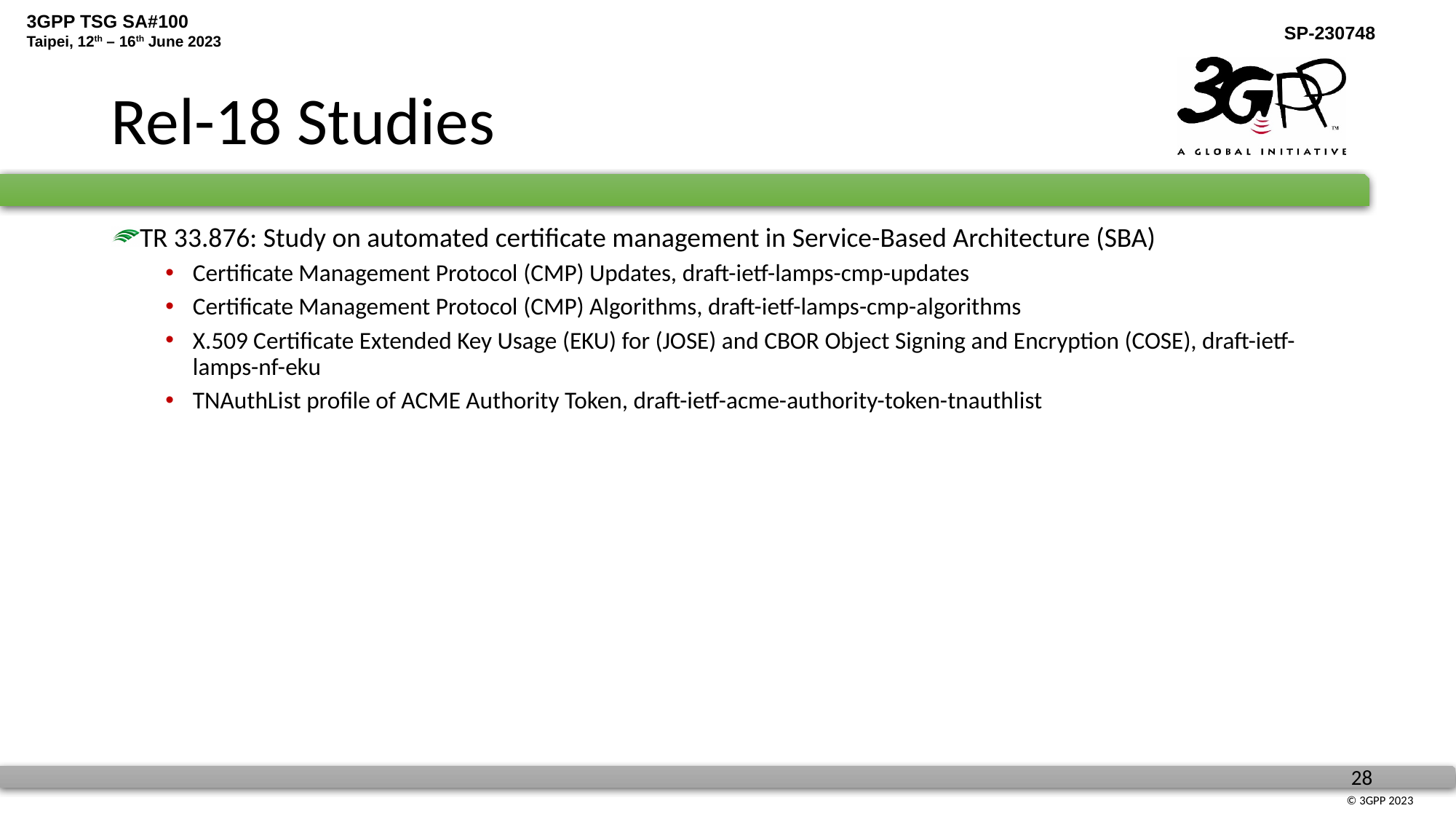

# Rel-18 Studies
TR 33.876: Study on automated certificate management in Service-Based Architecture (SBA)
Certificate Management Protocol (CMP) Updates, draft-ietf-lamps-cmp-updates
Certificate Management Protocol (CMP) Algorithms, draft-ietf-lamps-cmp-algorithms
X.509 Certificate Extended Key Usage (EKU) for (JOSE) and CBOR Object Signing and Encryption (COSE), draft-ietf-lamps-nf-eku
TNAuthList profile of ACME Authority Token, draft-ietf-acme-authority-token-tnauthlist